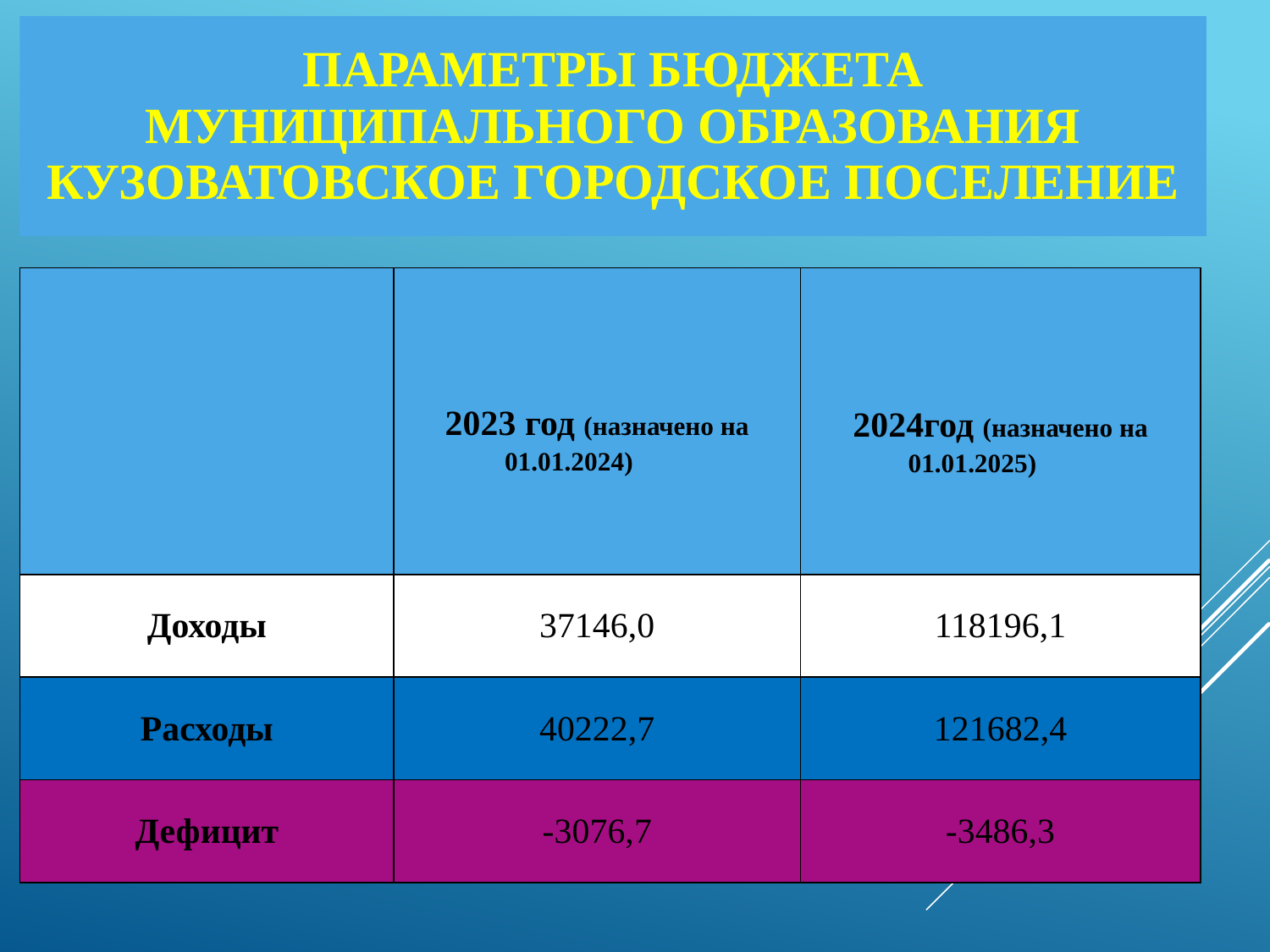

# Параметры бюджета муниципального образования Кузоватовское городское поселение
|  | 2023 год (назначено на 01.01.2024) | 2024год (назначено на 01.01.2025) |
| --- | --- | --- |
| Доходы | 37146,0 | 118196,1 |
| Расходы | 40222,7 | 121682,4 |
| Дефицит | -3076,7 | -3486,3 |